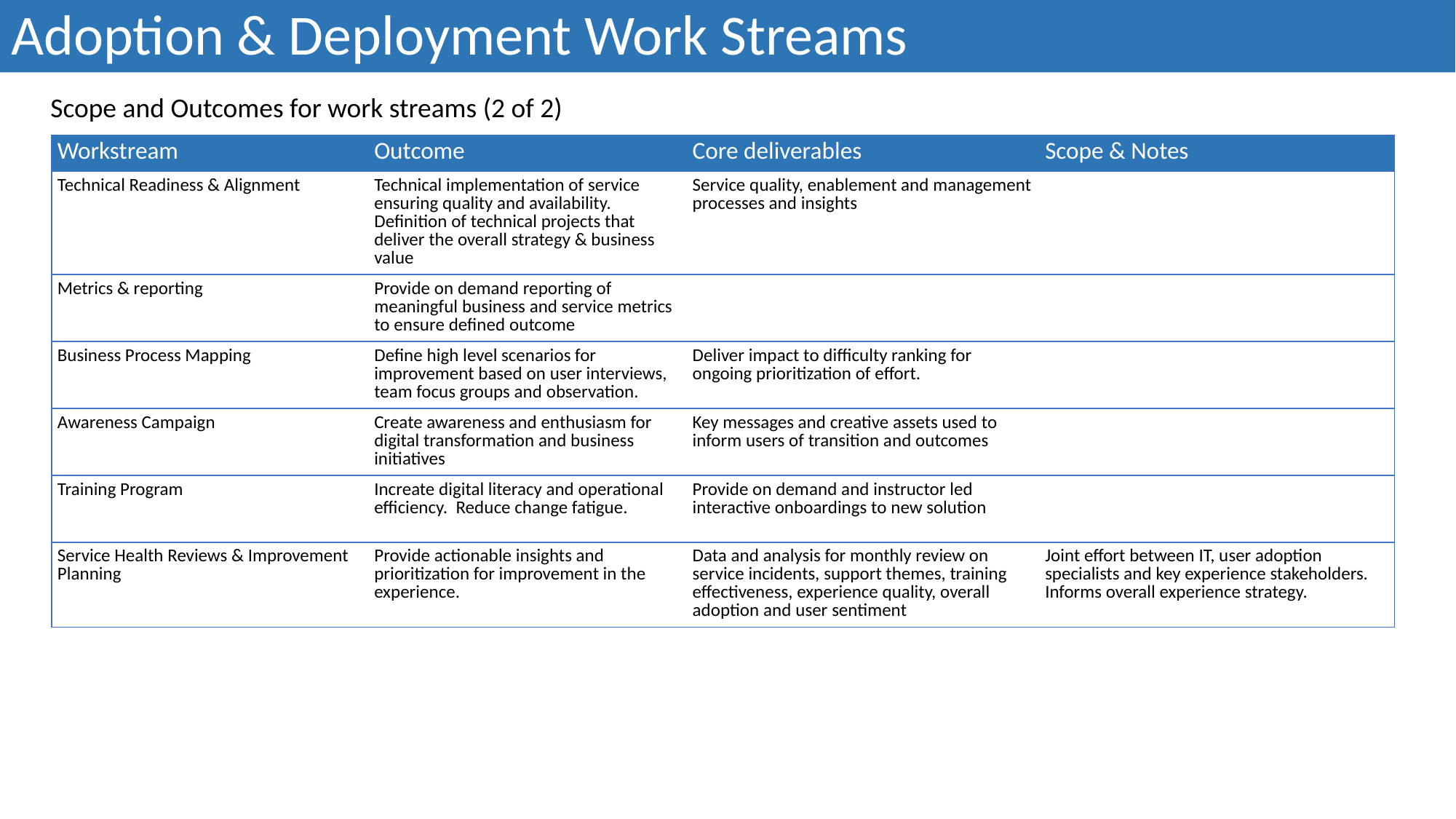

Adoption & Deployment Work Streams
Scope and Outcomes for work streams (2 of 2)
| Workstream | Outcome | Core deliverables | Scope & Notes |
| --- | --- | --- | --- |
| Technical Readiness & Alignment | Technical implementation of service ensuring quality and availability. Definition of technical projects that deliver the overall strategy & business value | Service quality, enablement and management processes and insights |  |
| Metrics & reporting | Provide on demand reporting of meaningful business and service metrics to ensure defined outcome |  |  |
| Business Process Mapping | Define high level scenarios for improvement based on user interviews, team focus groups and observation. | Deliver impact to difficulty ranking for ongoing prioritization of effort. |  |
| Awareness Campaign | Create awareness and enthusiasm for digital transformation and business initiatives | Key messages and creative assets used to inform users of transition and outcomes |  |
| Training Program | Increate digital literacy and operational efficiency. Reduce change fatigue. | Provide on demand and instructor led interactive onboardings to new solution |  |
| Service Health Reviews & Improvement Planning | Provide actionable insights and prioritization for improvement in the experience. | Data and analysis for monthly review on service incidents, support themes, training effectiveness, experience quality, overall adoption and user sentiment | Joint effort between IT, user adoption specialists and key experience stakeholders. Informs overall experience strategy. |